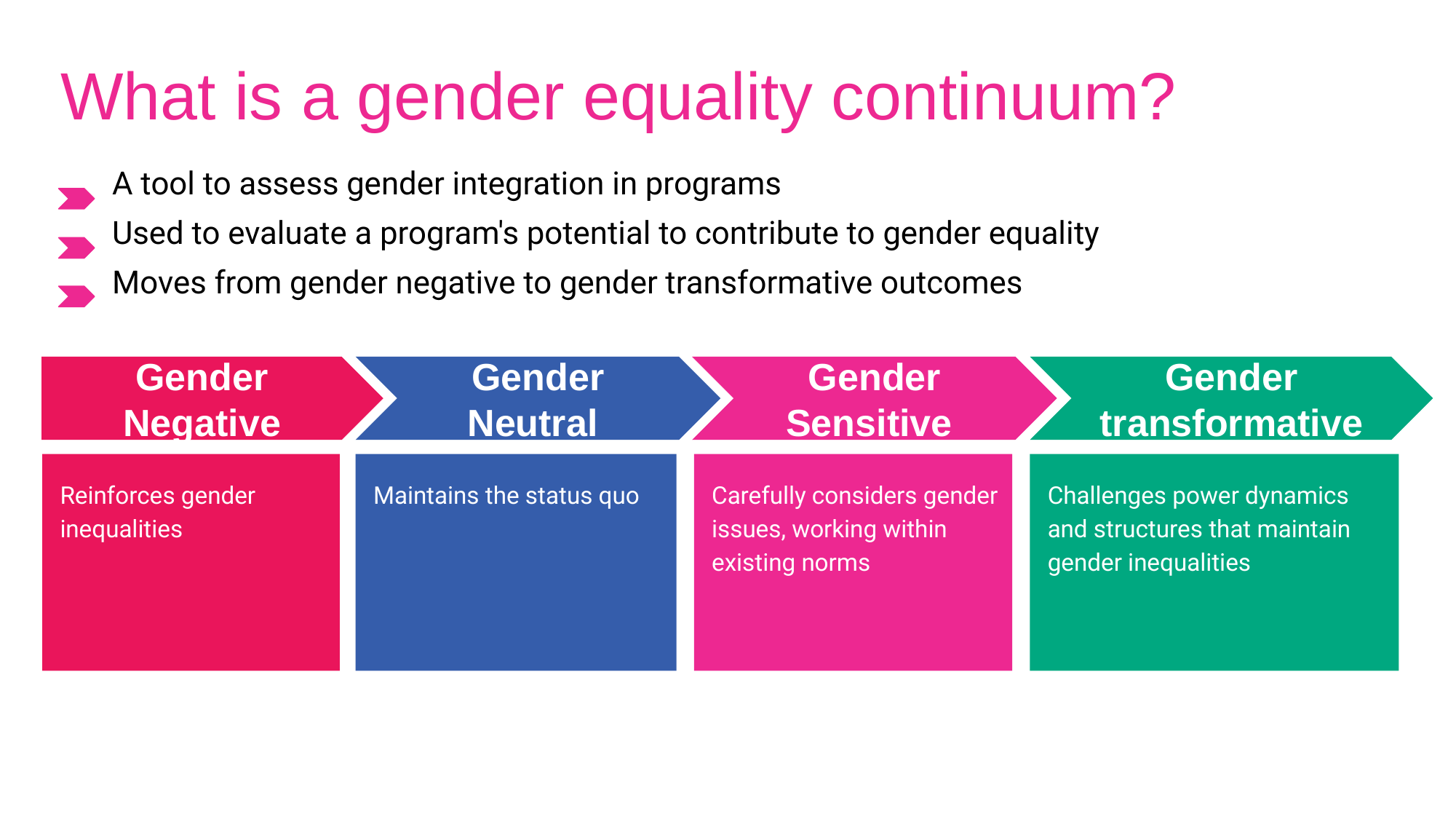

# What is a gender equality continuum?
A tool to assess gender integration in programs
Used to evaluate a program's potential to contribute to gender equality
Moves from gender negative to gender transformative outcomes

Gender Negative
Gender Neutral
Gender Sensitive
Gender transformative
Reinforces gender inequalities
Maintains the status quo
Carefully considers gender issues, working within existing norms
Challenges power dynamics and structures that maintain gender inequalities